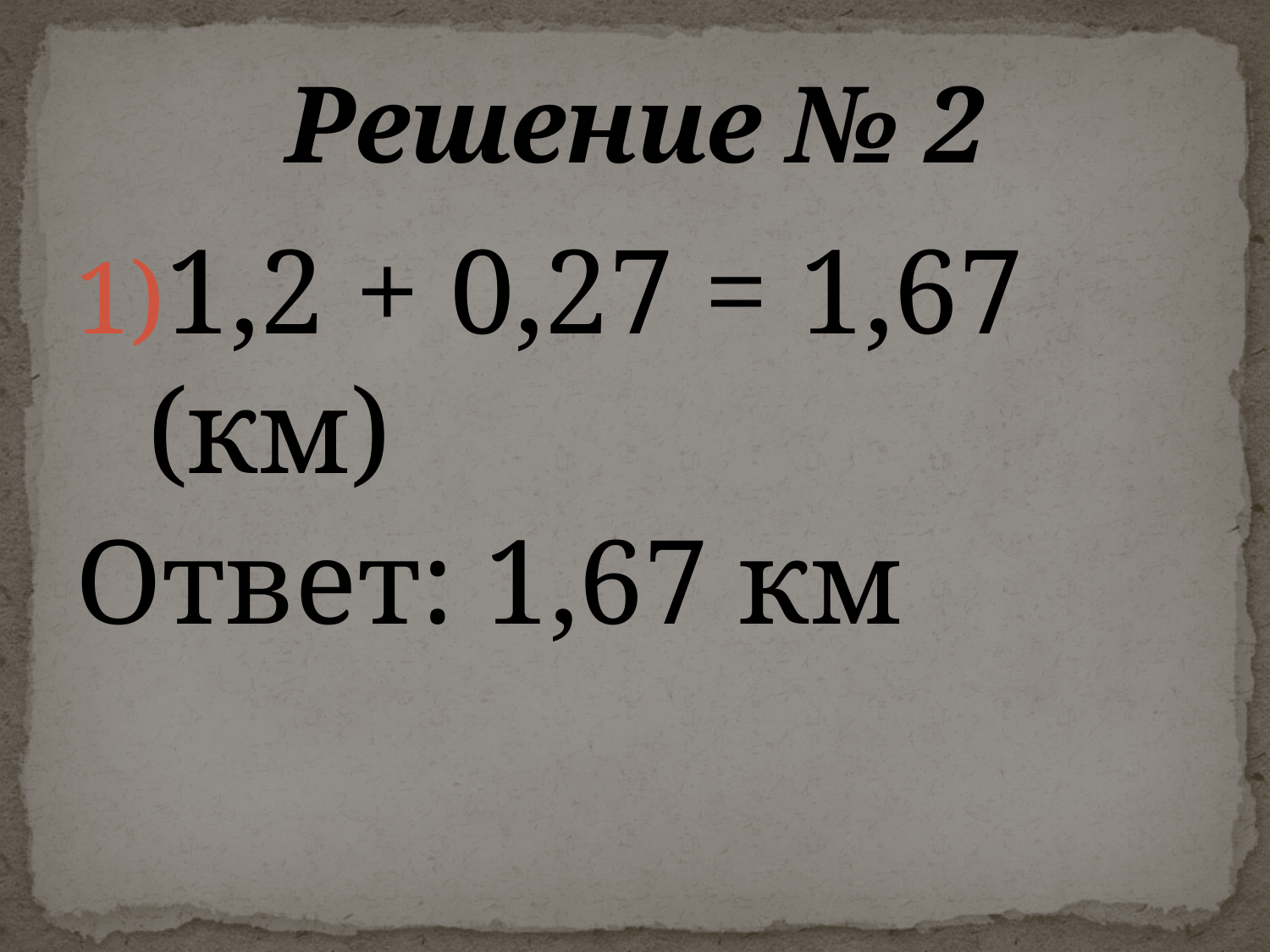

# Решение № 2
1,2 + 0,27 = 1,67 (км)
Ответ: 1,67 км